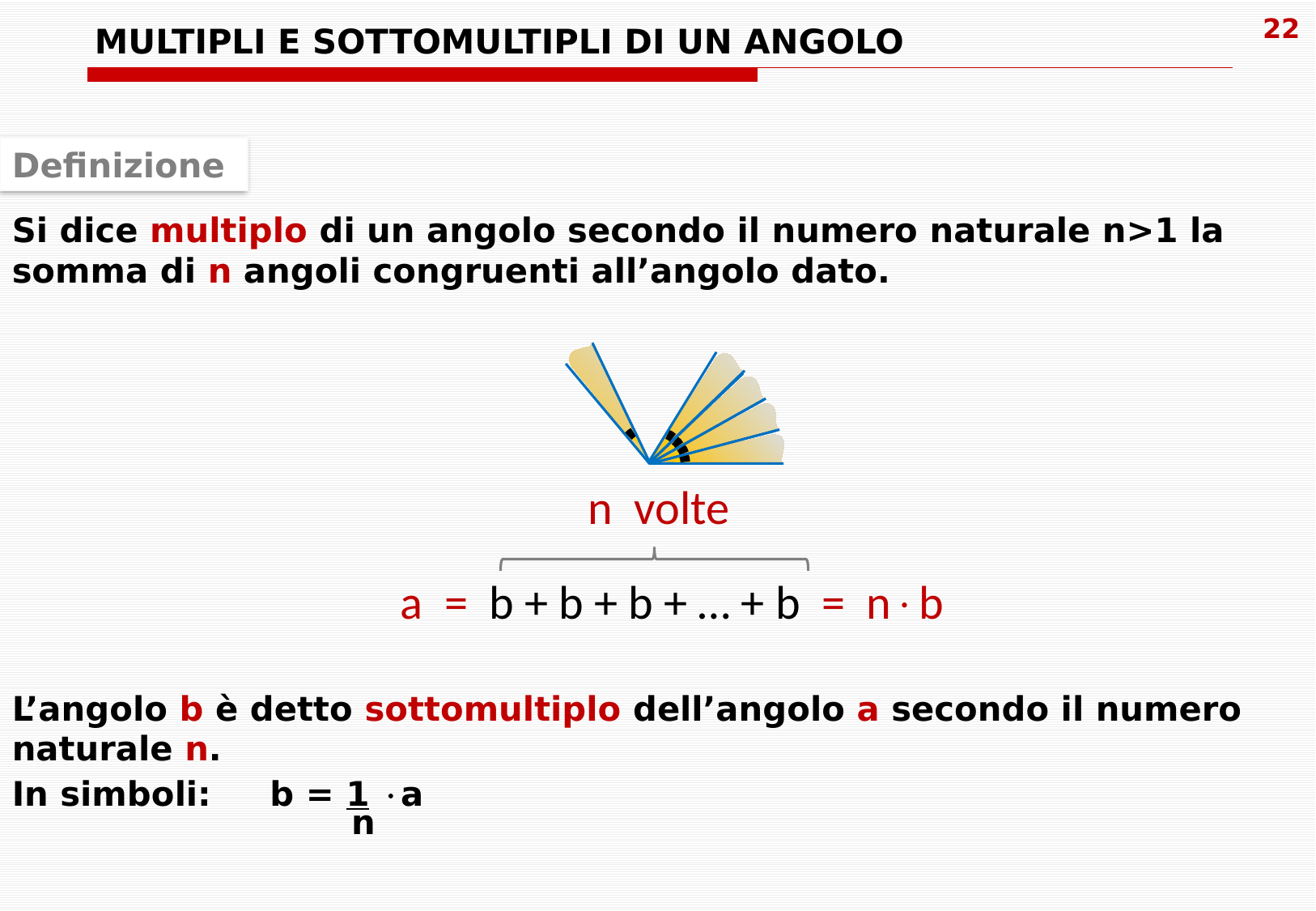

MULTIPLI E SOTTOMULTIPLI DI UN ANGOLO
Definizione
Si dice multiplo di un angolo secondo il numero naturale n>1 la somma di n angoli congruenti all’angolo dato.

n  volte
a  =  b + b + b + … + b  =  n⋅b

L’angolo b è detto sottomultiplo dell’angolo a secondo il numero naturale n.
In simboli:     b = 1 ⋅a
n